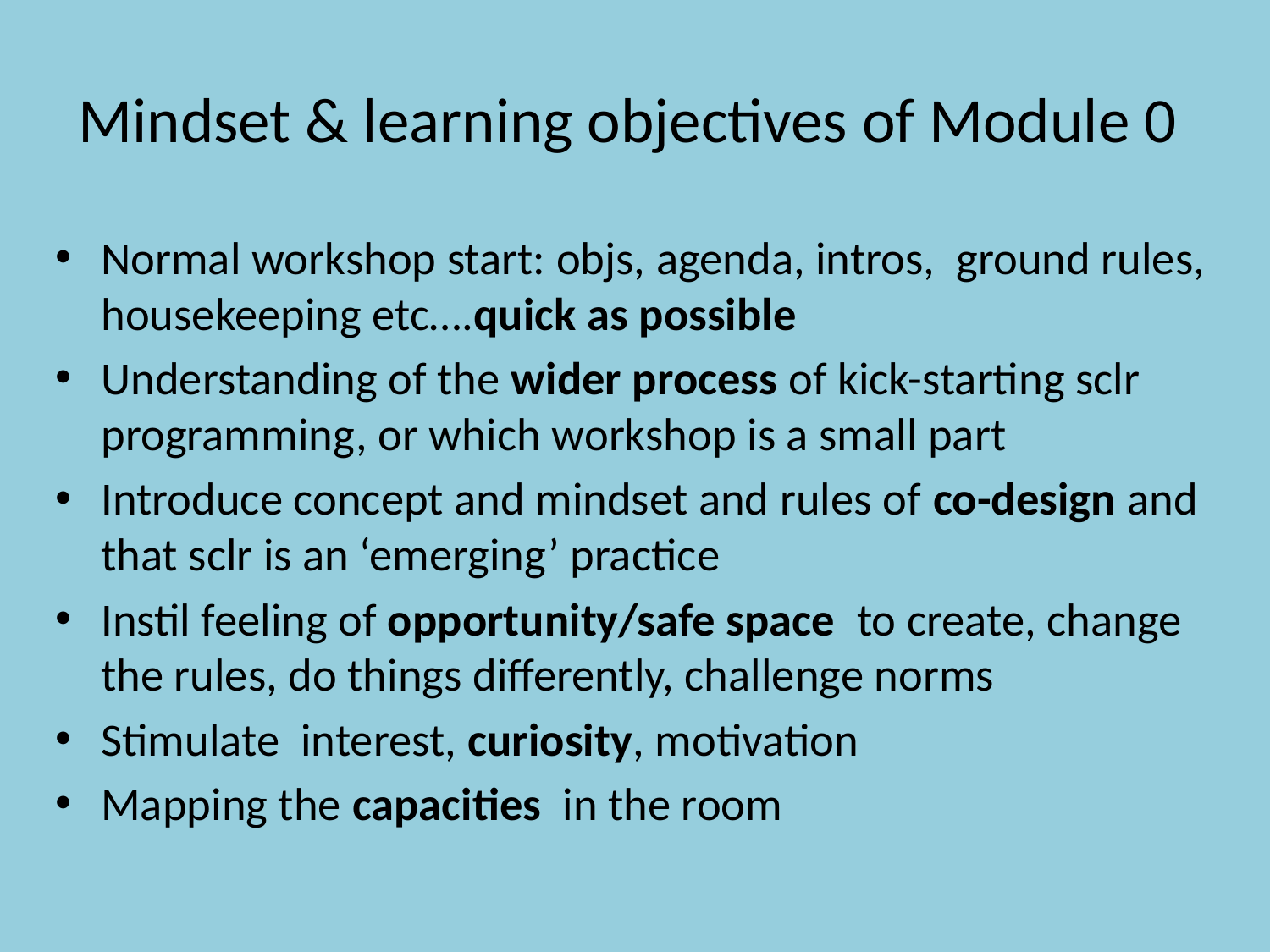

# Mindset & learning objectives of Module 0
Normal workshop start: objs, agenda, intros,  ground rules, housekeeping etc….quick as possible
Understanding of the wider process of kick-starting sclr programming, or which workshop is a small part
Introduce concept and mindset and rules of co-design and that sclr is an ‘emerging’ practice
Instil feeling of opportunity/safe space  to create, change the rules, do things differently, challenge norms
Stimulate  interest, curiosity, motivation
Mapping the capacities  in the room